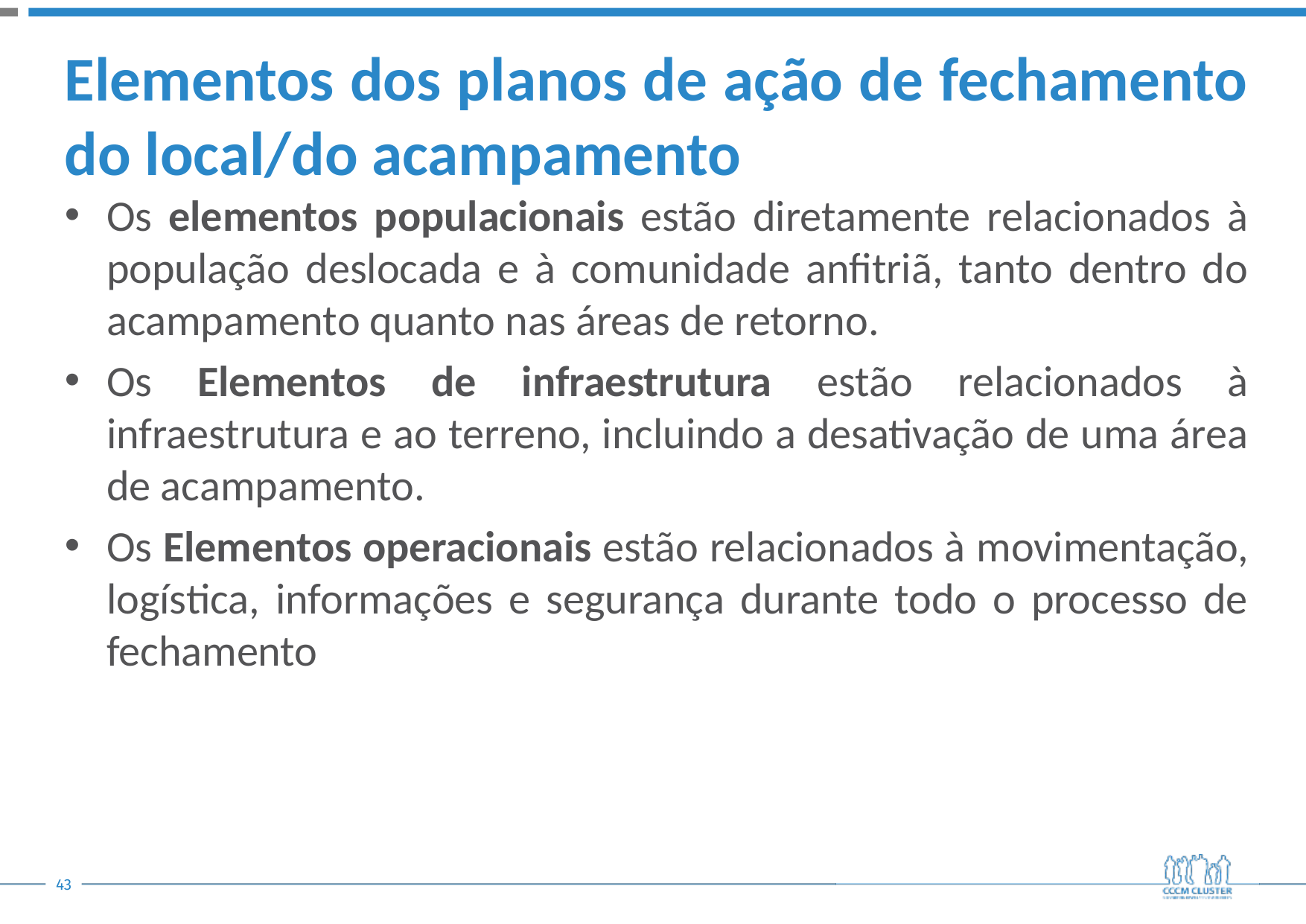

# Elementos dos planos de ação de fechamento do local/do acampamento
Os elementos populacionais estão diretamente relacionados à população deslocada e à comunidade anfitriã, tanto dentro do acampamento quanto nas áreas de retorno.
Os Elementos de infraestrutura estão relacionados à infraestrutura e ao terreno, incluindo a desativação de uma área de acampamento.
Os Elementos operacionais estão relacionados à movimentação, logística, informações e segurança durante todo o processo de fechamento